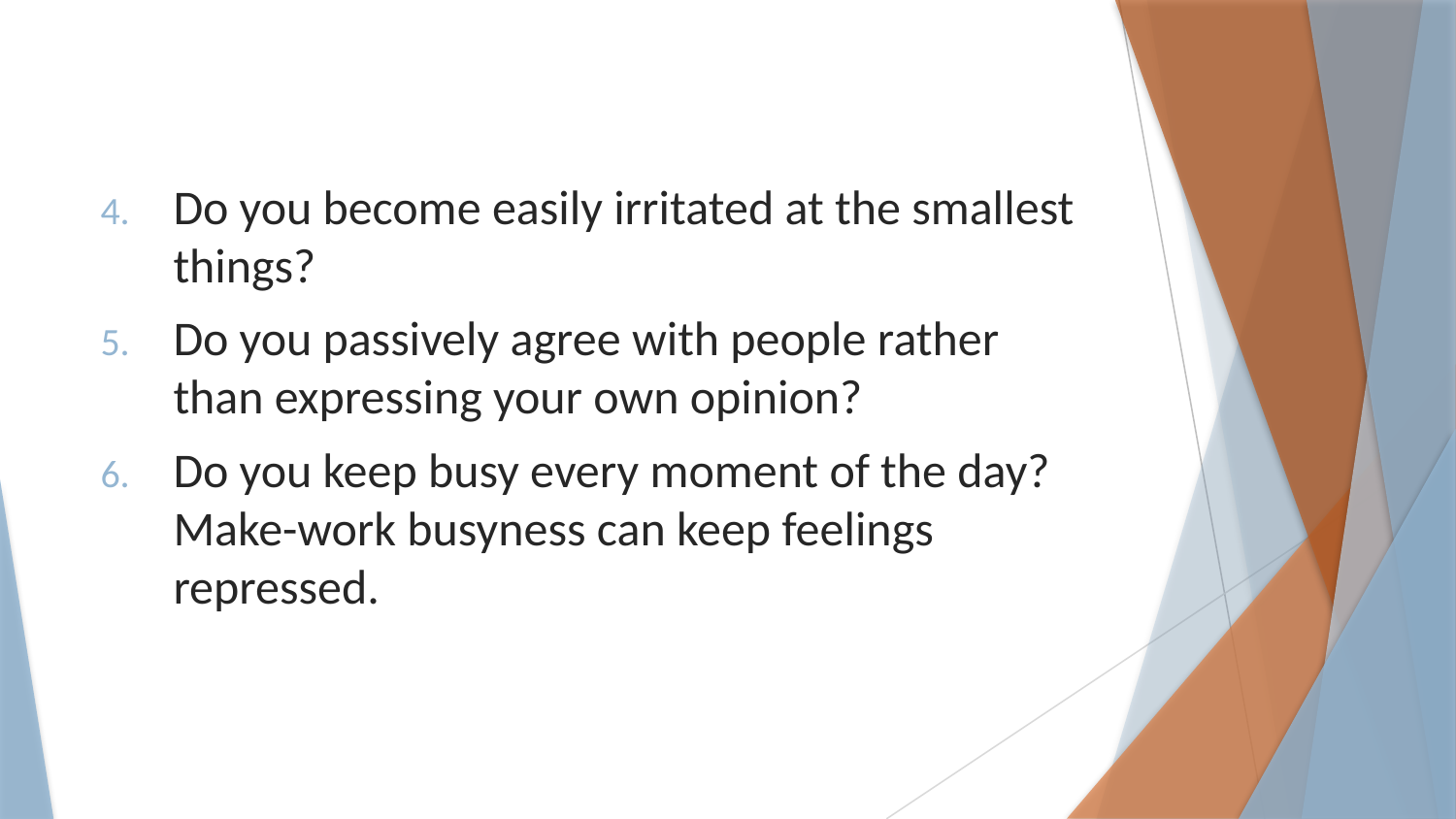

Do you become easily irritated at the smallest things?
Do you passively agree with people rather than expressing your own opinion?
Do you keep busy every moment of the day? Make-work busyness can keep feelings repressed.